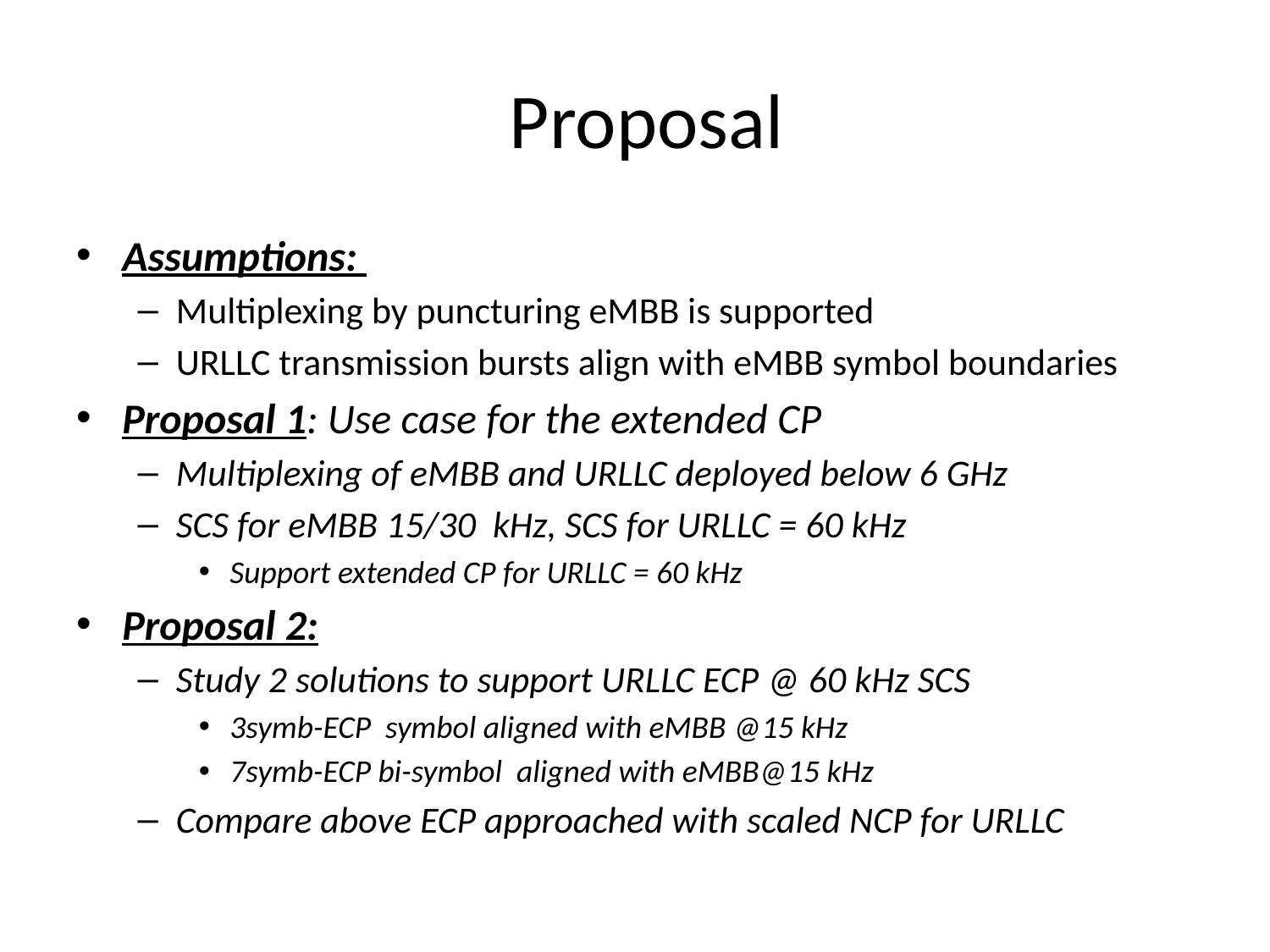

# Proposal
Assumptions:
Multiplexing by puncturing eMBB is supported
URLLC transmission bursts align with eMBB symbol boundaries
Proposal 1: Use case for the extended CP
Multiplexing of eMBB and URLLC deployed below 6 GHz
SCS for eMBB 15/30  kHz, SCS for URLLC = 60 kHz
Support extended CP for URLLC = 60 kHz
Proposal 2:
Study 2 solutions to support URLLC ECP @ 60 kHz SCS
3symb-ECP  symbol aligned with eMBB @15 kHz
7symb-ECP bi-symbol  aligned with eMBB@15 kHz
Compare above ECP approached with scaled NCP for URLLC